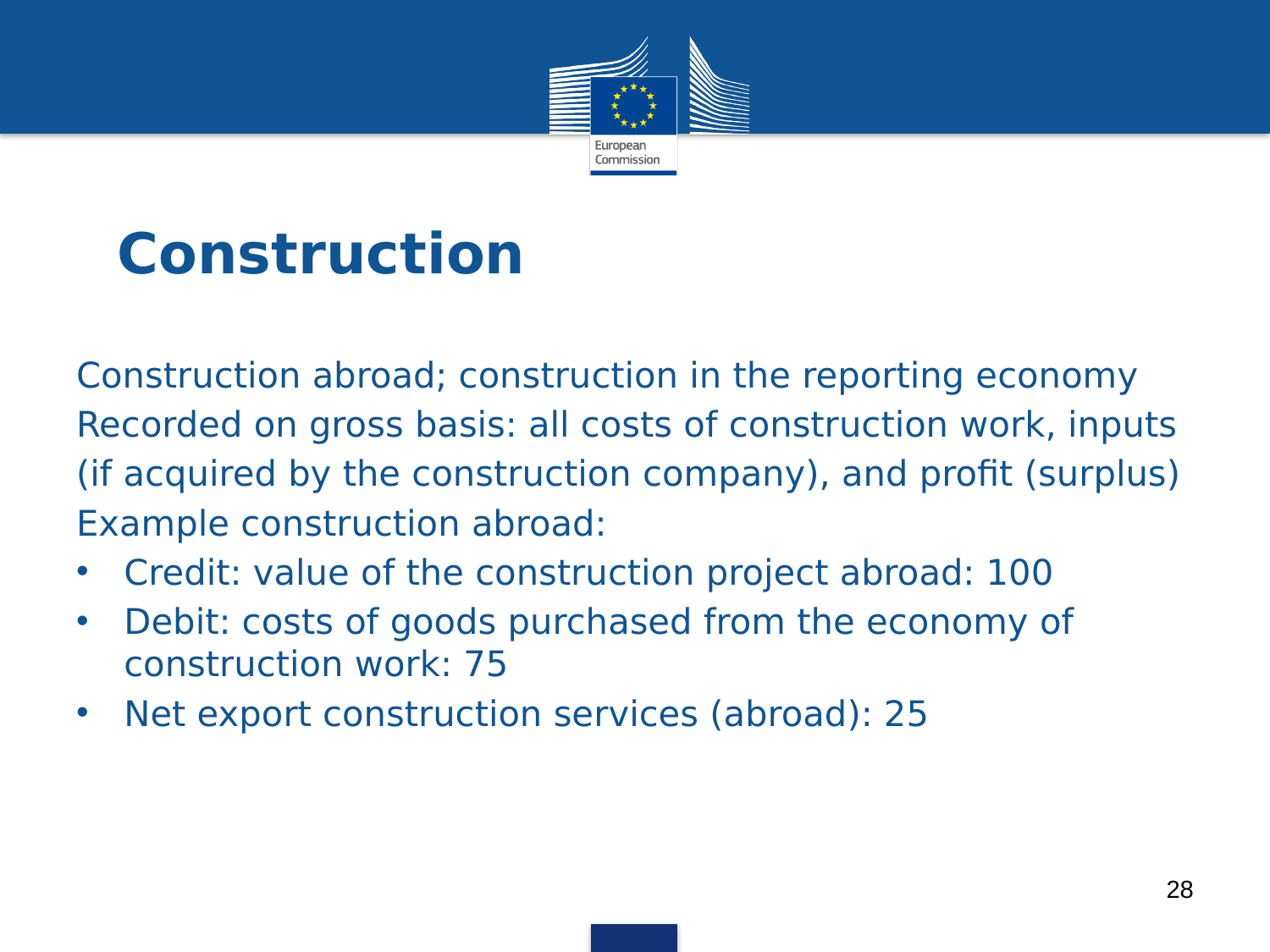

# Construction
Construction abroad; construction in the reporting economy
Recorded on gross basis: all costs of construction work, inputs
(if acquired by the construction company), and profit (surplus)
Example construction abroad:
Credit: value of the construction project abroad: 100
Debit: costs of goods purchased from the economy of construction work: 75
Net export construction services (abroad): 25
28